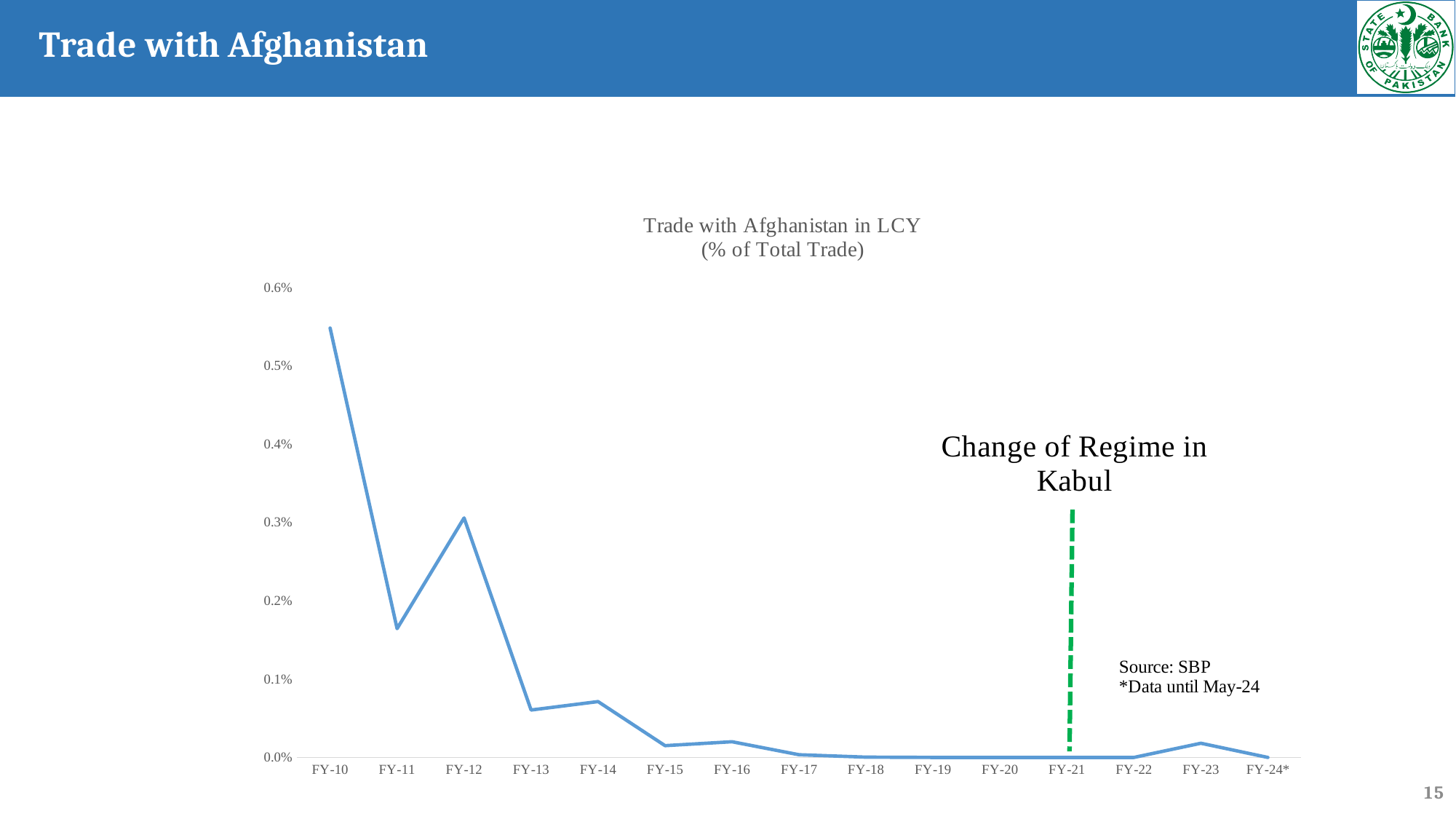

Trade with Afghanistan

### Chart: Trade with Afghanistan in LCY
(% of Total Trade)

| Category | LCY to Total Trade |
|---|---|
| FY-10 | 0.005481759105943437 |
| FY-11 | 0.0016440441160884979 |
| FY-12 | 0.003057298747476703 |
| FY-13 | 0.0006051697129606806 |
| FY-14 | 0.0007125721423525224 |
| FY-15 | 0.000149824508062744 |
| FY-16 | 0.00019995646210566764 |
| FY-17 | 3.4196159328302846e-05 |
| FY-18 | 3.458429136147236e-06 |
| FY-19 | 0.0 |
| FY-20 | 0.0 |
| FY-21 | 0.0 |
| FY-22 | 0.0 |
| FY-23 | 0.00018081430821018075 |
| FY-24* | 0.0 |
15